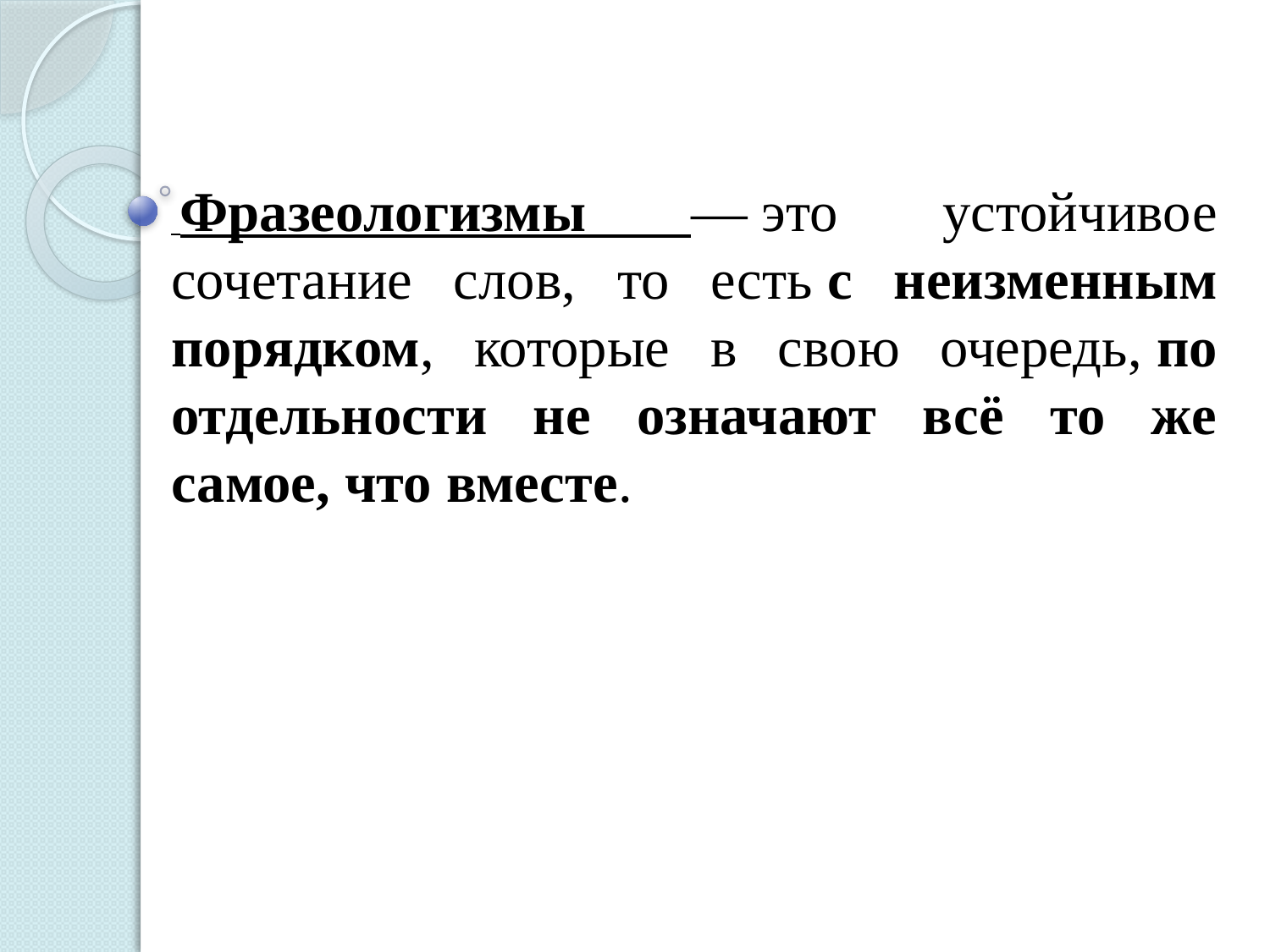

Фразеологизмы — это устойчивое сочетание слов, то есть с неизменным порядком, которые в свою очередь, по отдельности не означают всё то же самое, что вместе.